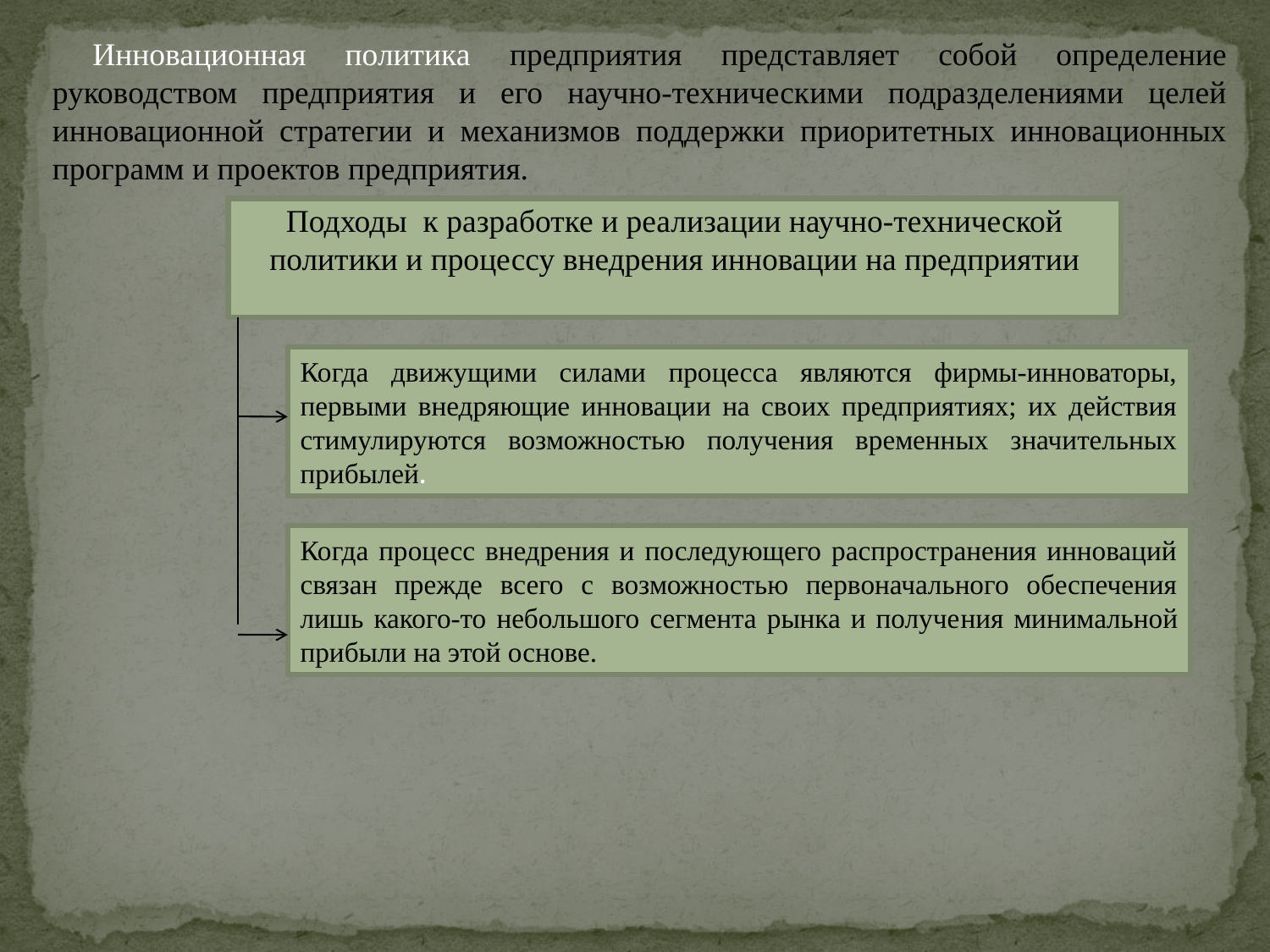

Инновационная политика предприятия представляет собой определение руководством предприятия и его научно-техническими подразделениями целей инновационной стратегии и механизмов поддержки приоритетных инновационных программ и проектов предприятия.
Подходы  к разработке и реализации научно-технической политики и процессу внедрения инновации на предприятии

Когда движущими силами процесса являются фирмы-инноваторы, первыми внедряющие инновации на своих предприятиях; их действия стимулируются возможностью получения временных значительных прибылей.
Когда процесс внедрения и последующего распространения инноваций связан прежде всего с возможностью первоначального обеспечения лишь какого-то небольшого сегмента рынка и получе­ния минимальной прибыли на этой основе.